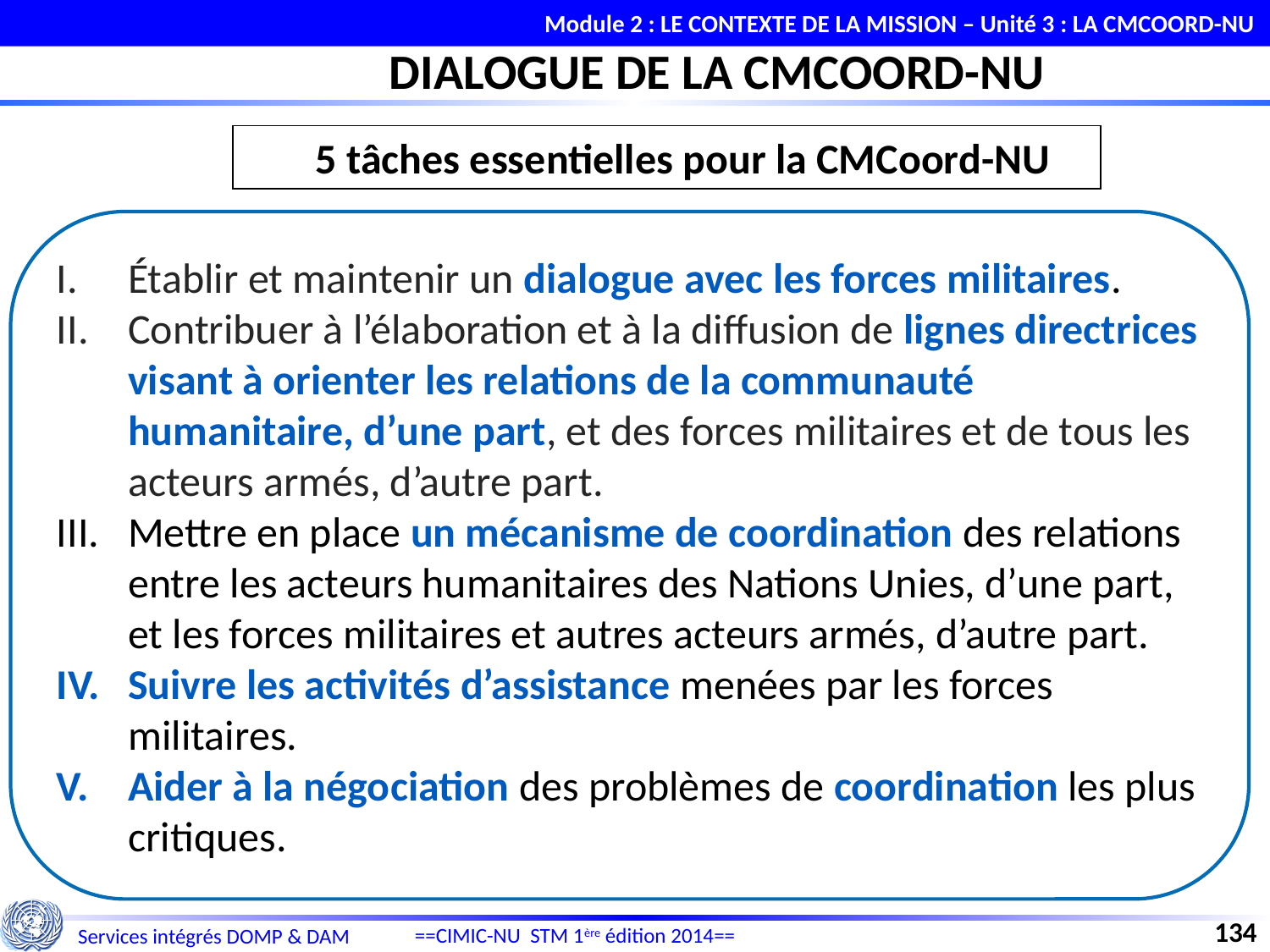

Module 2 : LE CONTEXTE DE LA MISSION – Unité 3 : LA CMCOORD-NU
DIALOGUE DE LA CMCOORD-NU
5 tâches essentielles pour la CMCoord-NU
Établir et maintenir un dialogue avec les forces militaires.
Contribuer à l’élaboration et à la diffusion de lignes directrices visant à orienter les relations de la communauté humanitaire, d’une part, et des forces militaires et de tous les acteurs armés, d’autre part.
Mettre en place un mécanisme de coordination des relations entre les acteurs humanitaires des Nations Unies, d’une part, et les forces militaires et autres acteurs armés, d’autre part.
Suivre les activités d’assistance menées par les forces militaires.
Aider à la négociation des problèmes de coordination les plus critiques.

134
==CIMIC-NU  STM 1ère édition 2014==
Services intégrés DOMP & DAM